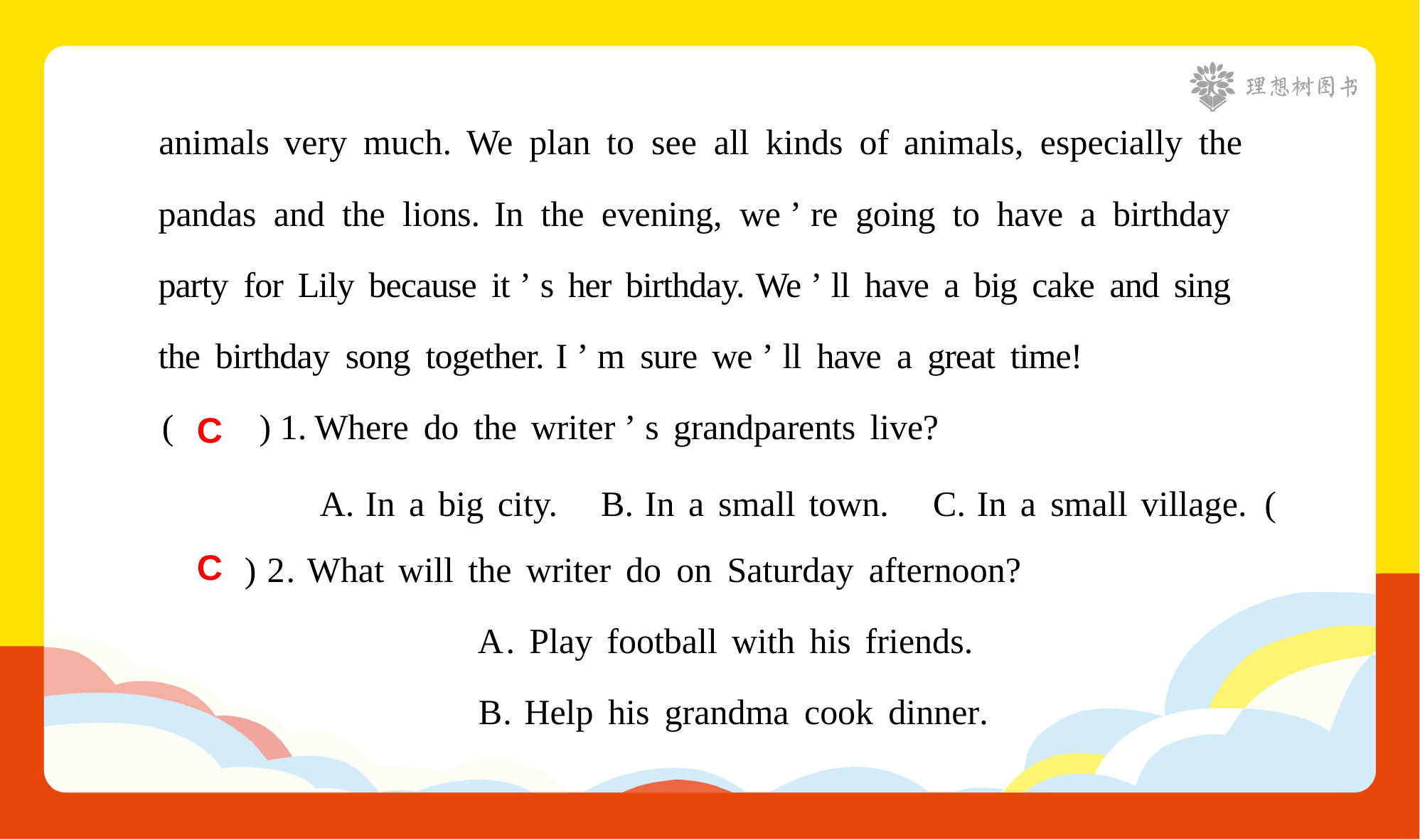

animals very much. We plan to see all kinds of animals, especially the
pandas  and  the  lions. In  the  evening,  we ’ re  going  to  have  a  birthday party for Lily because it ’ s her birthday. We ’ ll have a big cake and sing the birthday song together. I ’ m sure we ’ ll have a great time!

(         ) 1. Where do the writer ’ s grandparents live?
A. In a big city.    B. In a small town.     C. In a small village.  (         ) 2. What will the writer do on Saturday afternoon?

A. Play football with his friends.

B. Help his grandma cook dinner.
C
C